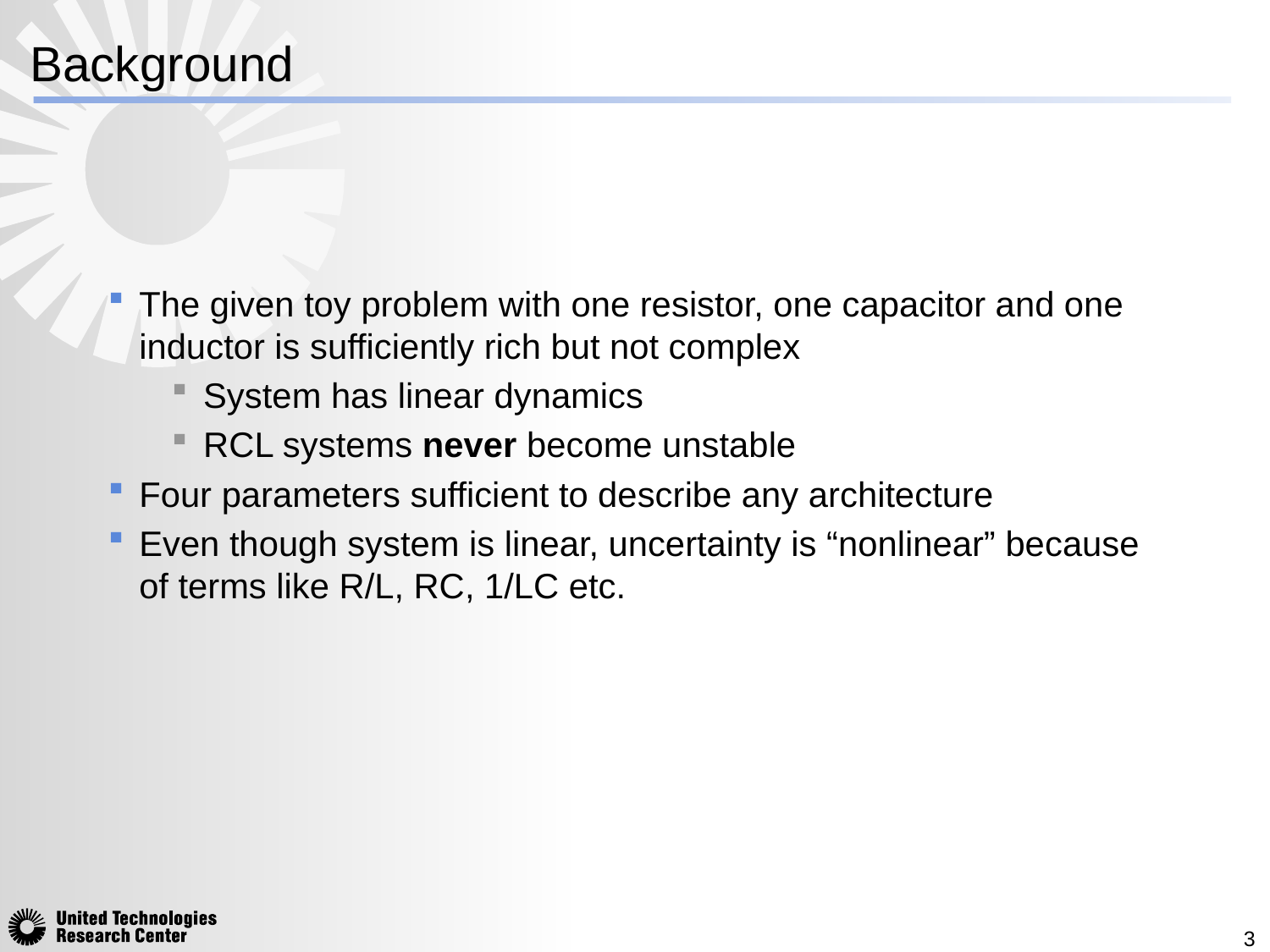

# Background
The given toy problem with one resistor, one capacitor and one inductor is sufficiently rich but not complex
System has linear dynamics
RCL systems never become unstable
Four parameters sufficient to describe any architecture
Even though system is linear, uncertainty is “nonlinear” because of terms like R/L, RC, 1/LC etc.
3